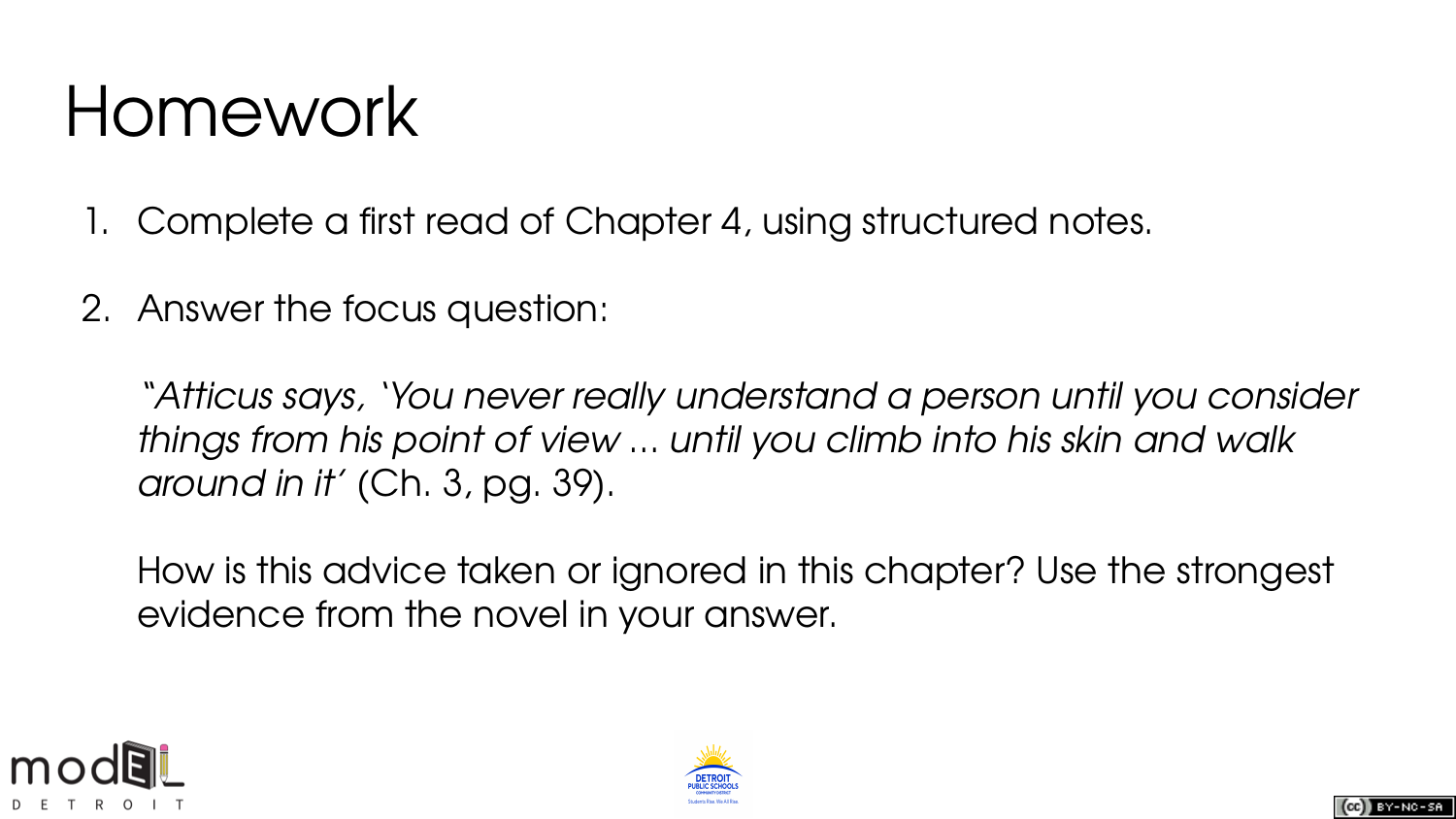

# Homework
Complete a first read of Chapter 4, using structured notes.
Answer the focus question:
“Atticus says, ‘You never really understand a person until you consider things from his point of view … until you climb into his skin and walk around in it’ (Ch. 3, pg. 39).

How is this advice taken or ignored in this chapter? Use the strongest evidence from the novel in your answer.